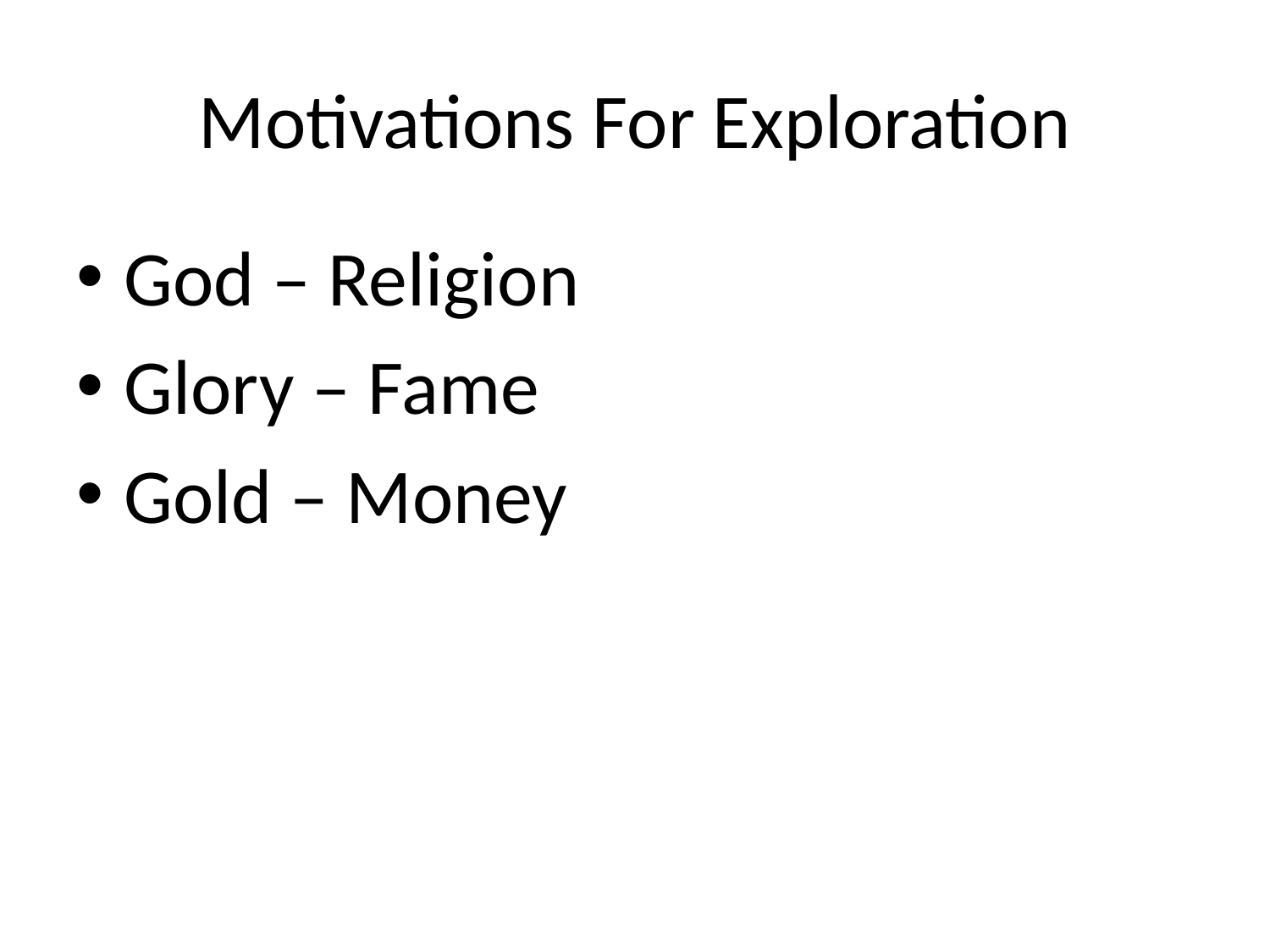

# Motivations For Exploration
God – Religion
Glory – Fame
Gold – Money